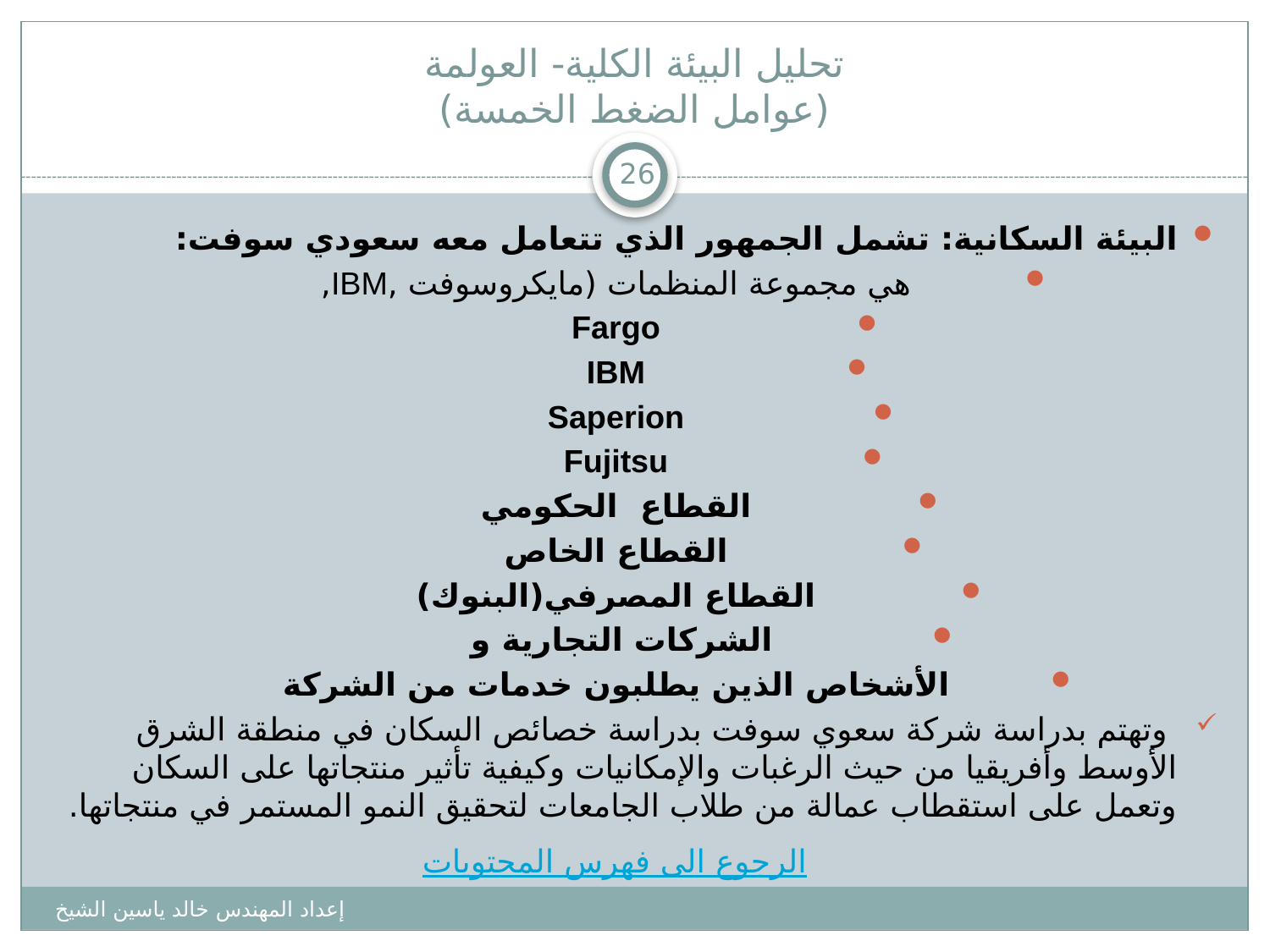

# تحليل البيئة الكلية- العولمة (عوامل الضغط الخمسة)
26
البيئة السكانية: تشمل الجمهور الذي تتعامل معه سعودي سوفت:
هي مجموعة المنظمات (مايكروسوفت ,IBM,
Fargo
IBM
Saperion
Fujitsu
القطاع  الحكومي
القطاع الخاص
القطاع المصرفي(البنوك)
الشركات التجارية و
الأشخاص الذين يطلبون خدمات من الشركة
 وتهتم بدراسة شركة سعوي سوفت بدراسة خصائص السكان في منطقة الشرق الأوسط وأفريقيا من حيث الرغبات والإمكانيات وكيفية تأثير منتجاتها على السكان وتعمل على استقطاب عمالة من طلاب الجامعات لتحقيق النمو المستمر في منتجاتها.
الرجوع الى فهرس المحتويات
إعداد المهندس خالد ياسين الشيخ